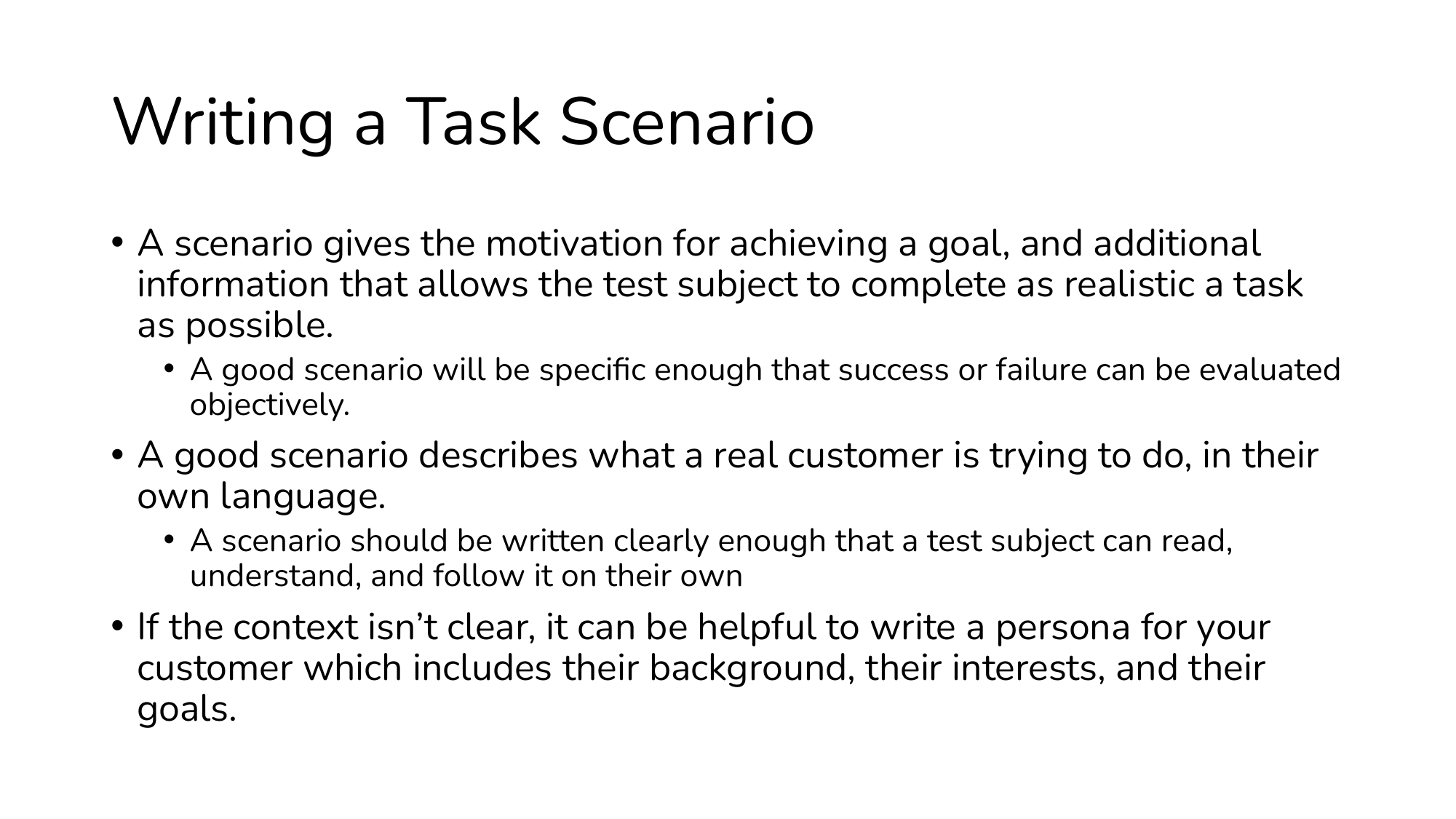

# Writing a Task Scenario
A scenario gives the motivation for achieving a goal, and additional information that allows the test subject to complete as realistic a task as possible.
A good scenario will be specific enough that success or failure can be evaluated objectively.
A good scenario describes what a real customer is trying to do, in their own language.
A scenario should be written clearly enough that a test subject can read, understand, and follow it on their own
If the context isn’t clear, it can be helpful to write a persona for your customer which includes their background, their interests, and their goals.